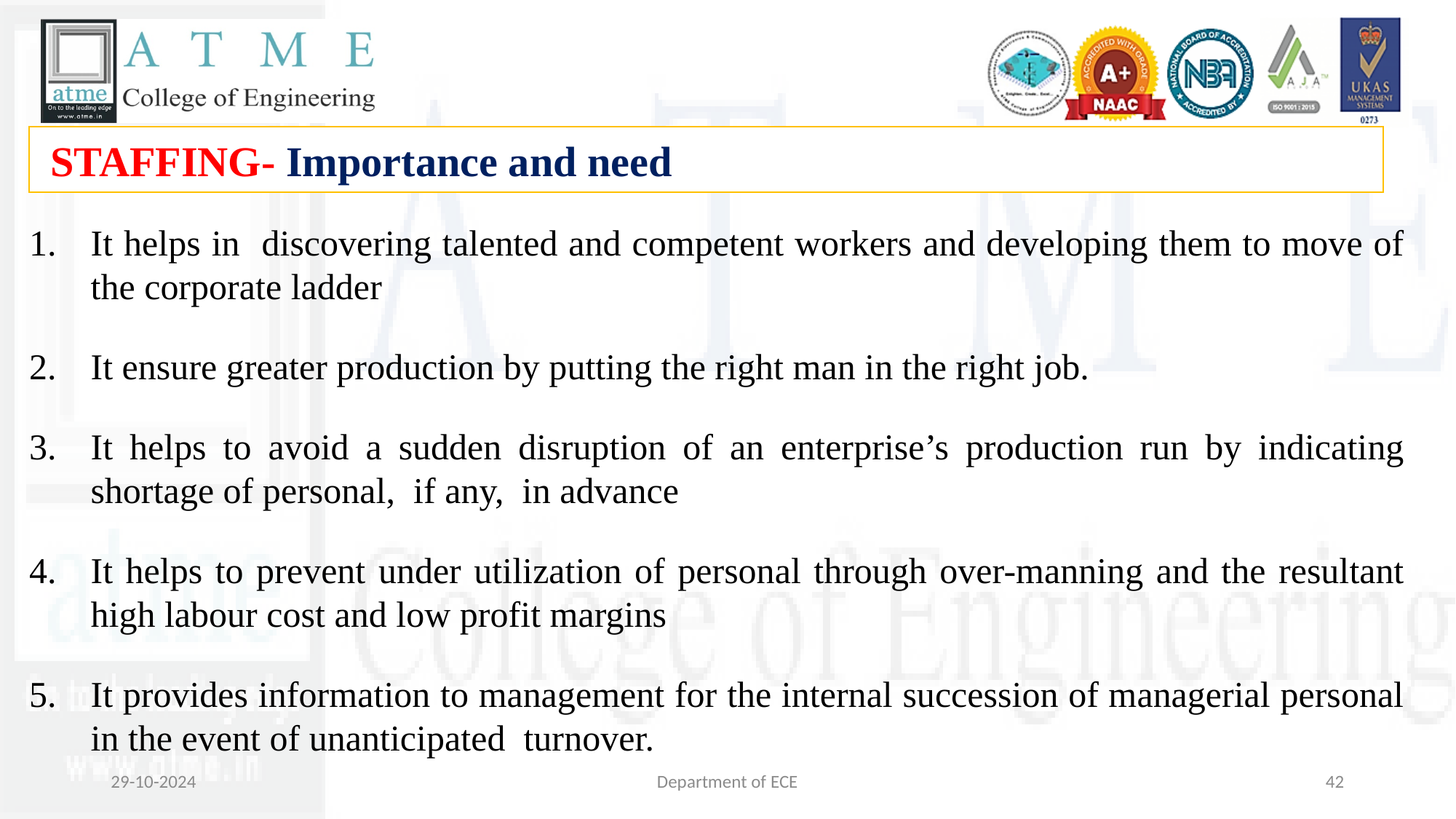

STAFFING- Importance and need

It helps in  discovering talented and competent workers and developing them to move of the corporate ladder
It ensure greater production by putting the right man in the right job.
It helps to avoid a sudden disruption of an enterprise’s production run by indicating shortage of personal,  if any,  in advance
It helps to prevent under utilization of personal through over-manning and the resultant high labour cost and low profit margins
It provides information to management for the internal succession of managerial personal in the event of unanticipated  turnover.
29-10-2024
Department of ECE
42